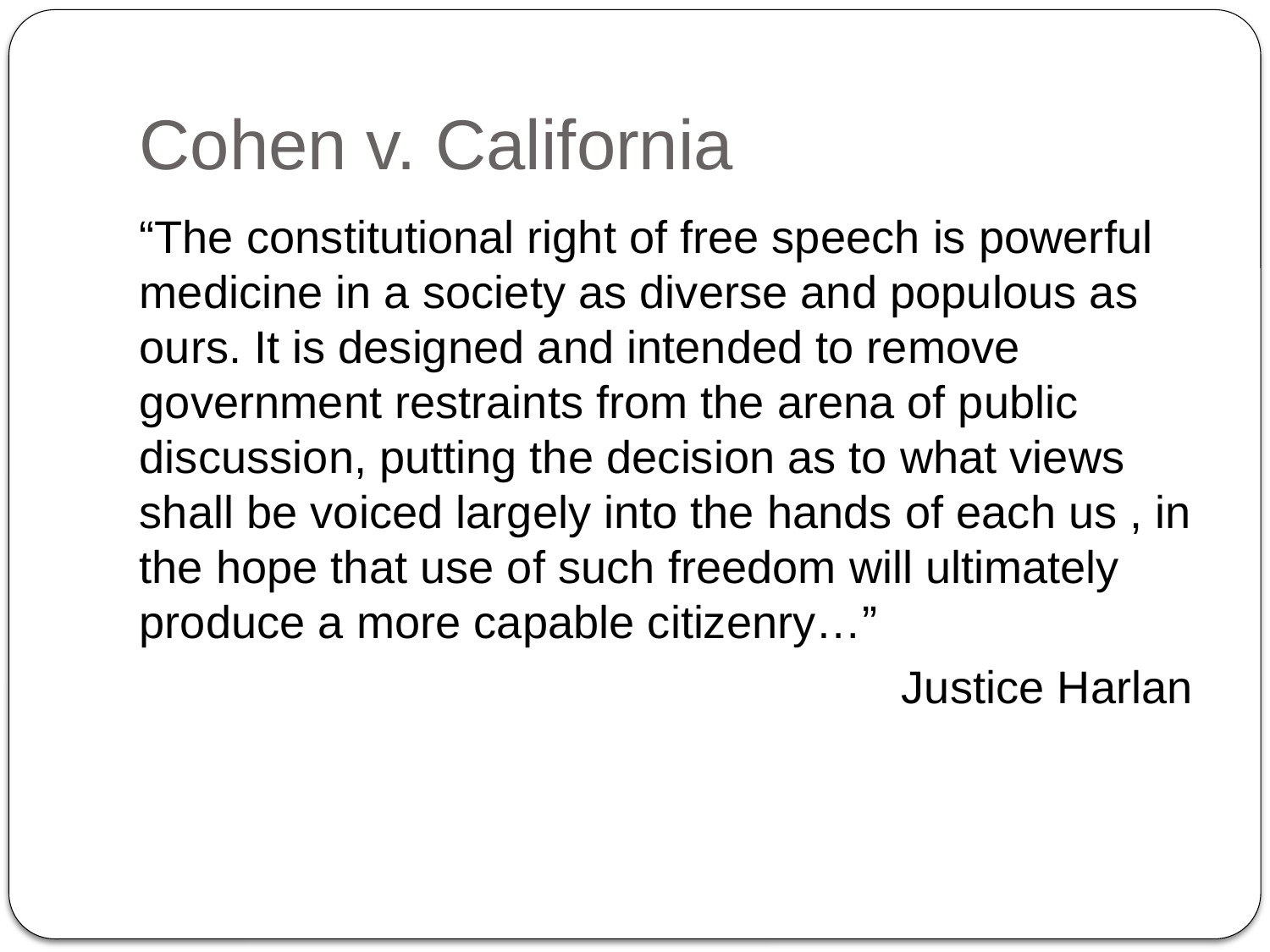

# Cohen v. California
“The constitutional right of free speech is powerful medicine in a society as diverse and populous as ours. It is designed and intended to remove government restraints from the arena of public discussion, putting the decision as to what views shall be voiced largely into the hands of each us , in the hope that use of such freedom will ultimately produce a more capable citizenry…”
						Justice Harlan